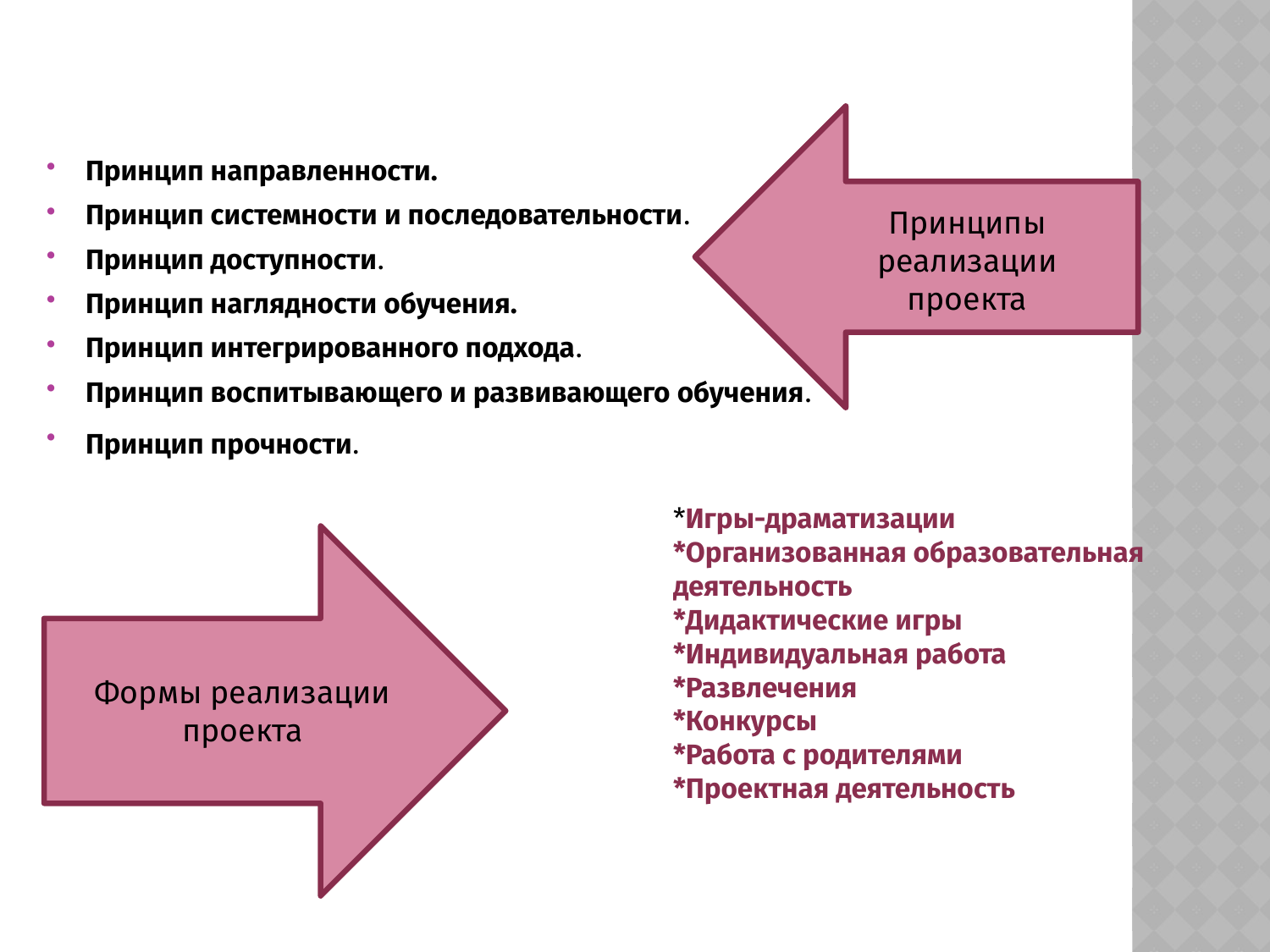

Принцип направленности.
Принцип системности и последовательности.
Принцип доступности.
Принцип наглядности обучения.
Принцип интегрированного подхода.
Принцип воспитывающего и развивающего обучения.
Принцип прочности.

Принципы реализации проекта

*Игры-драматизации
*Организованная образовательная деятельность
*Дидактические игры
*Индивидуальная работа
*Развлечения
*Конкурсы
*Работа с родителями
*Проектная деятельность

Формы реализации проекта